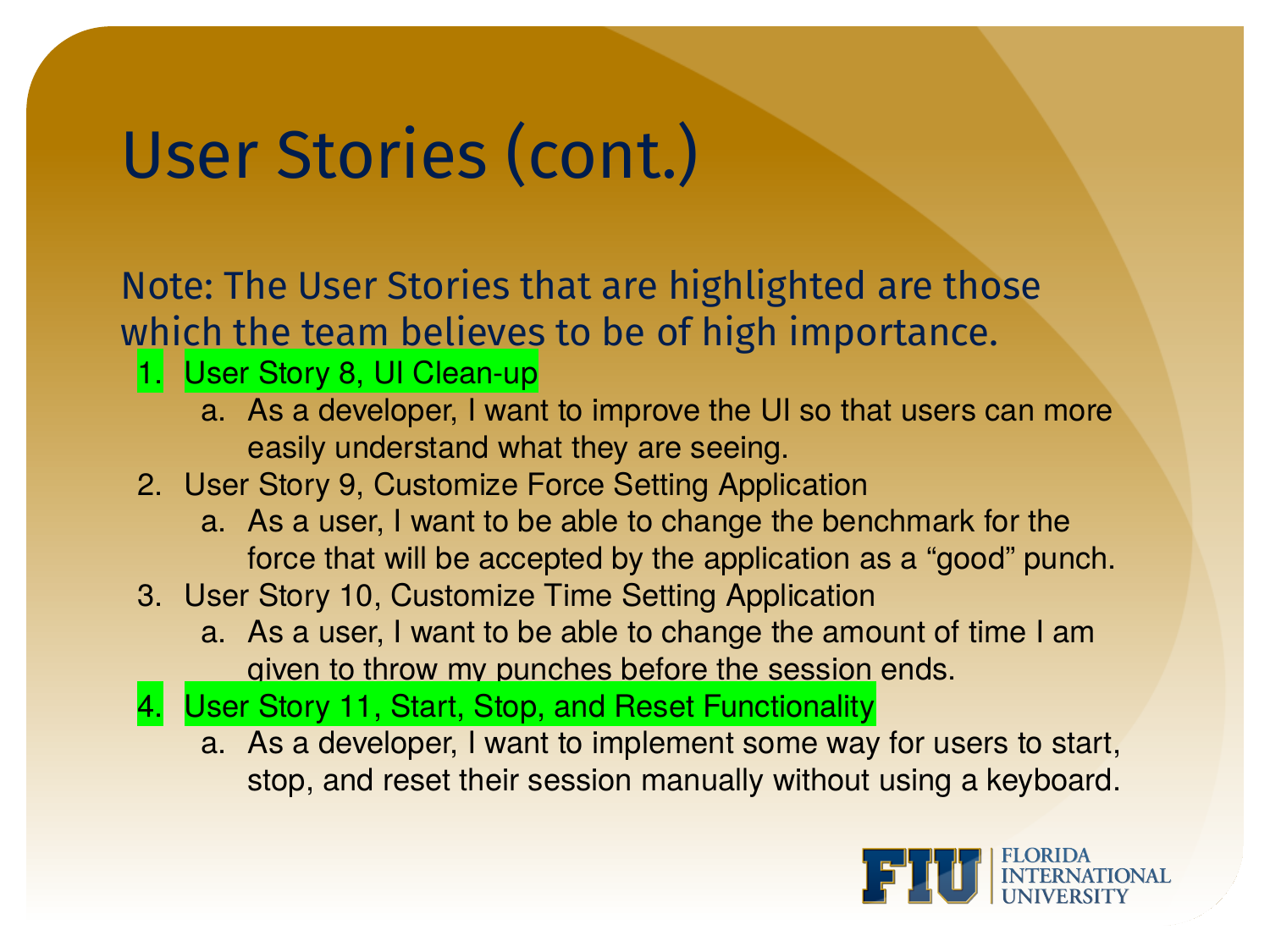

# User Stories (cont.)
Note: The User Stories that are highlighted are those which the team believes to be of high importance.
User Story 8, UI Clean-up
As a developer, I want to improve the UI so that users can more easily understand what they are seeing.
User Story 9, Customize Force Setting Application
As a user, I want to be able to change the benchmark for the force that will be accepted by the application as a “good” punch.
User Story 10, Customize Time Setting Application
As a user, I want to be able to change the amount of time I am given to throw my punches before the session ends.
User Story 11, Start, Stop, and Reset Functionality
As a developer, I want to implement some way for users to start, stop, and reset their session manually without using a keyboard.